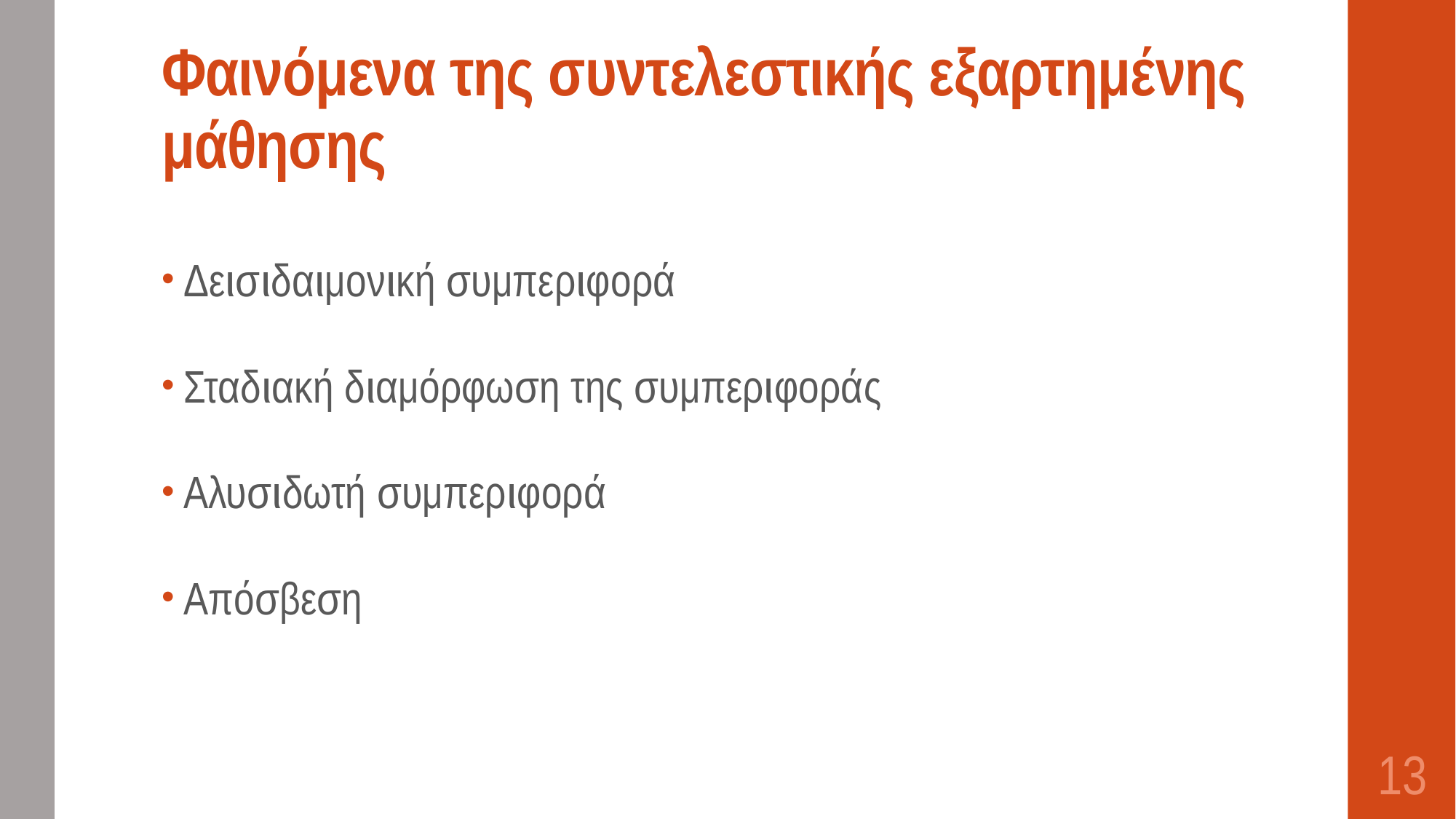

# Φαινόμενα της συντελεστικής εξαρτημένης μάθησης
Δεισιδαιμονική συμπεριφορά
Σταδιακή διαμόρφωση της συμπεριφοράς
Αλυσιδωτή συμπεριφορά
Απόσβεση
13